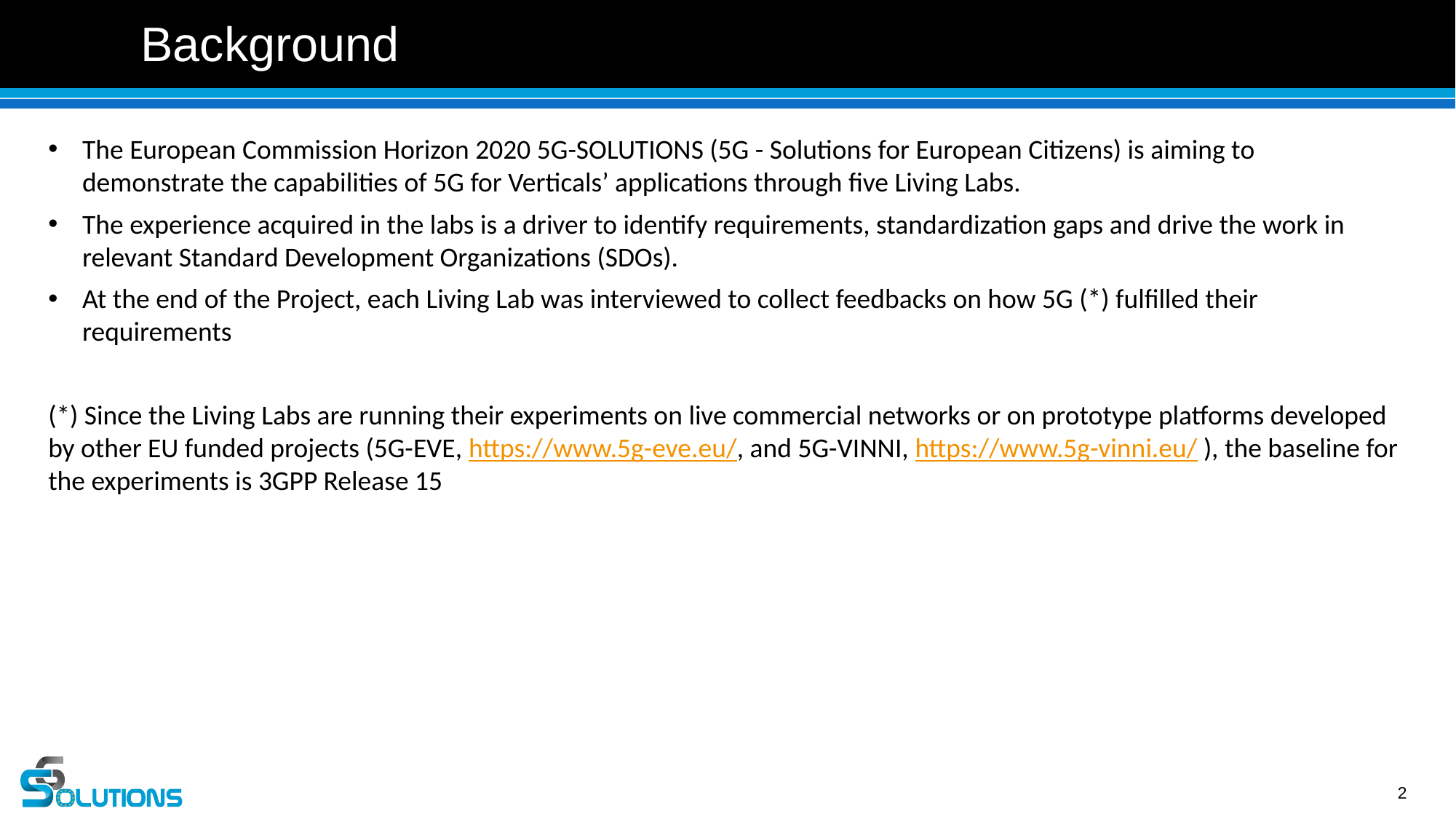

# Background
The European Commission Horizon 2020 5G-SOLUTIONS (5G - Solutions for European Citizens) is aiming to demonstrate the capabilities of 5G for Verticals’ applications through five Living Labs.
The experience acquired in the labs is a driver to identify requirements, standardization gaps and drive the work in relevant Standard Development Organizations (SDOs).
At the end of the Project, each Living Lab was interviewed to collect feedbacks on how 5G (*) fulfilled their requirements

(*) Since the Living Labs are running their experiments on live commercial networks or on prototype platforms developed by other EU funded projects (5G-EVE, https://www.5g-eve.eu/, and 5G-VINNI, https://www.5g-vinni.eu/ ), the baseline for the experiments is 3GPP Release 15

2